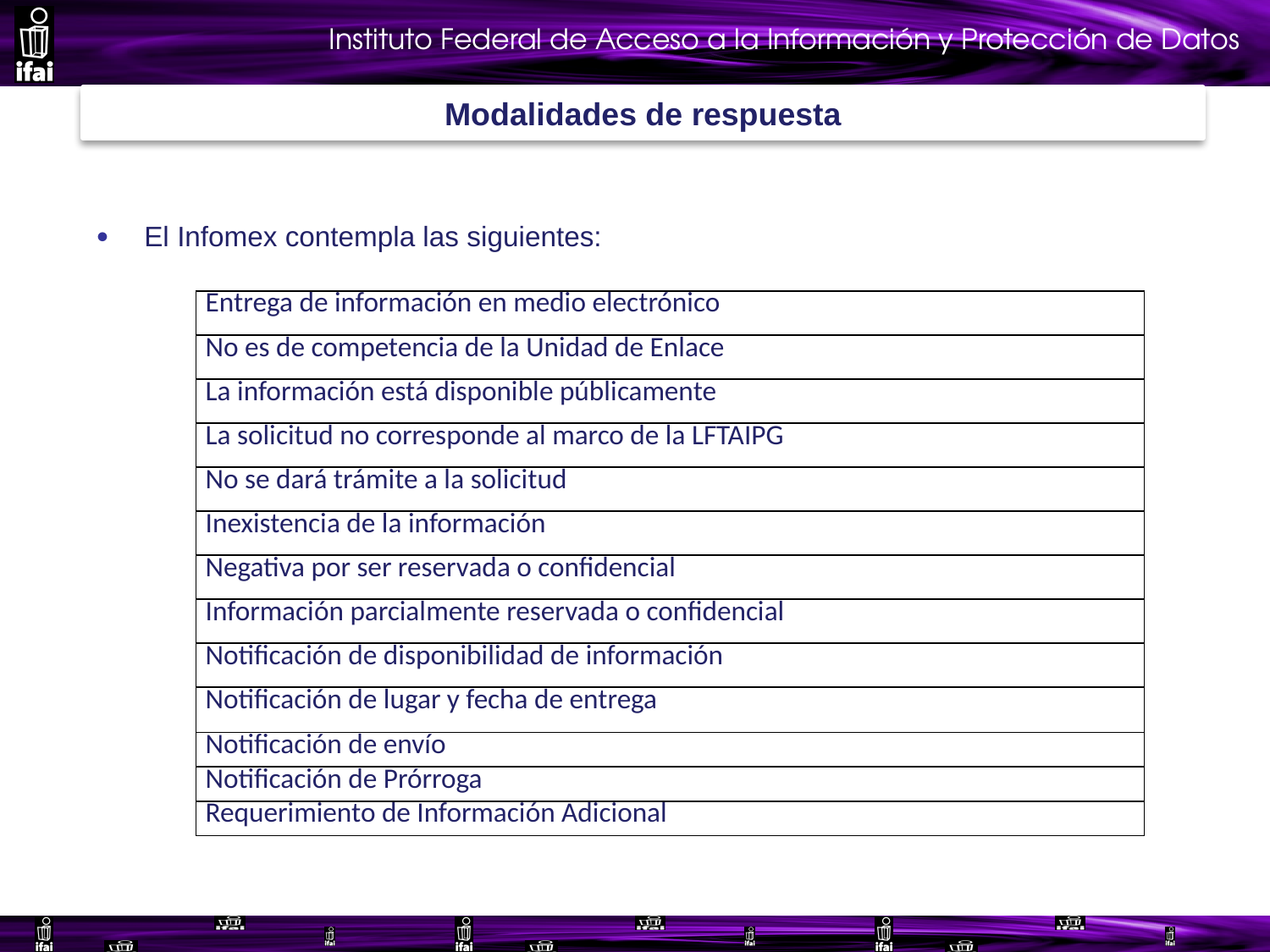

Modalidades de respuesta

El Infomex contempla las siguientes:

| Entrega de información en medio electrónico |
| --- |
| No es de competencia de la Unidad de Enlace |
| La información está disponible públicamente |
| La solicitud no corresponde al marco de la LFTAIPG |
| No se dará trámite a la solicitud |
| Inexistencia de la información |
| Negativa por ser reservada o confidencial |
| Información parcialmente reservada o confidencial |
| Notificación de disponibilidad de información |
| Notificación de lugar y fecha de entrega |
| Notificación de envío |
| Notificación de Prórroga |
| Requerimiento de Información Adicional |